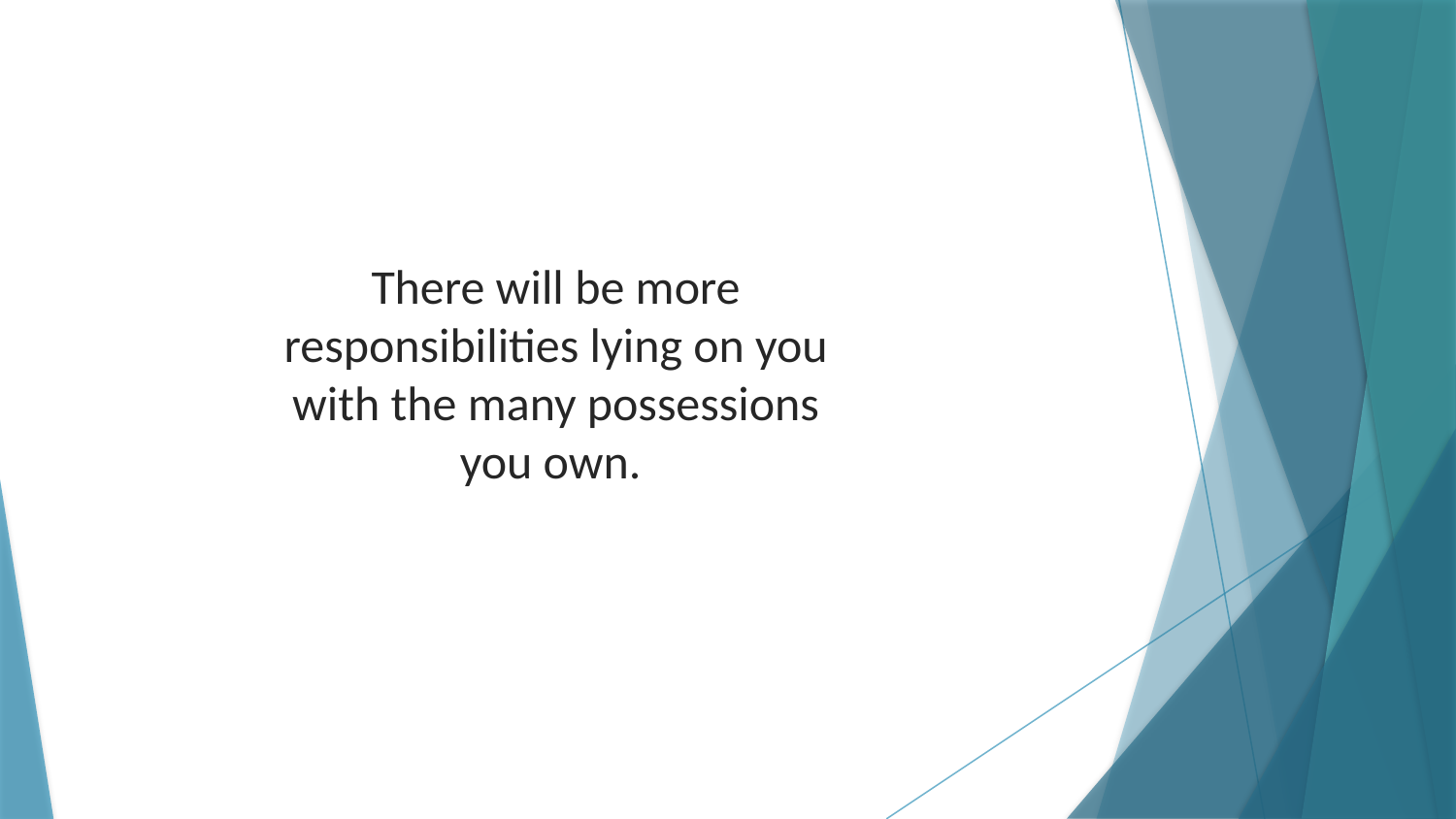

There will be more responsibilities lying on you with the many possessions you own.